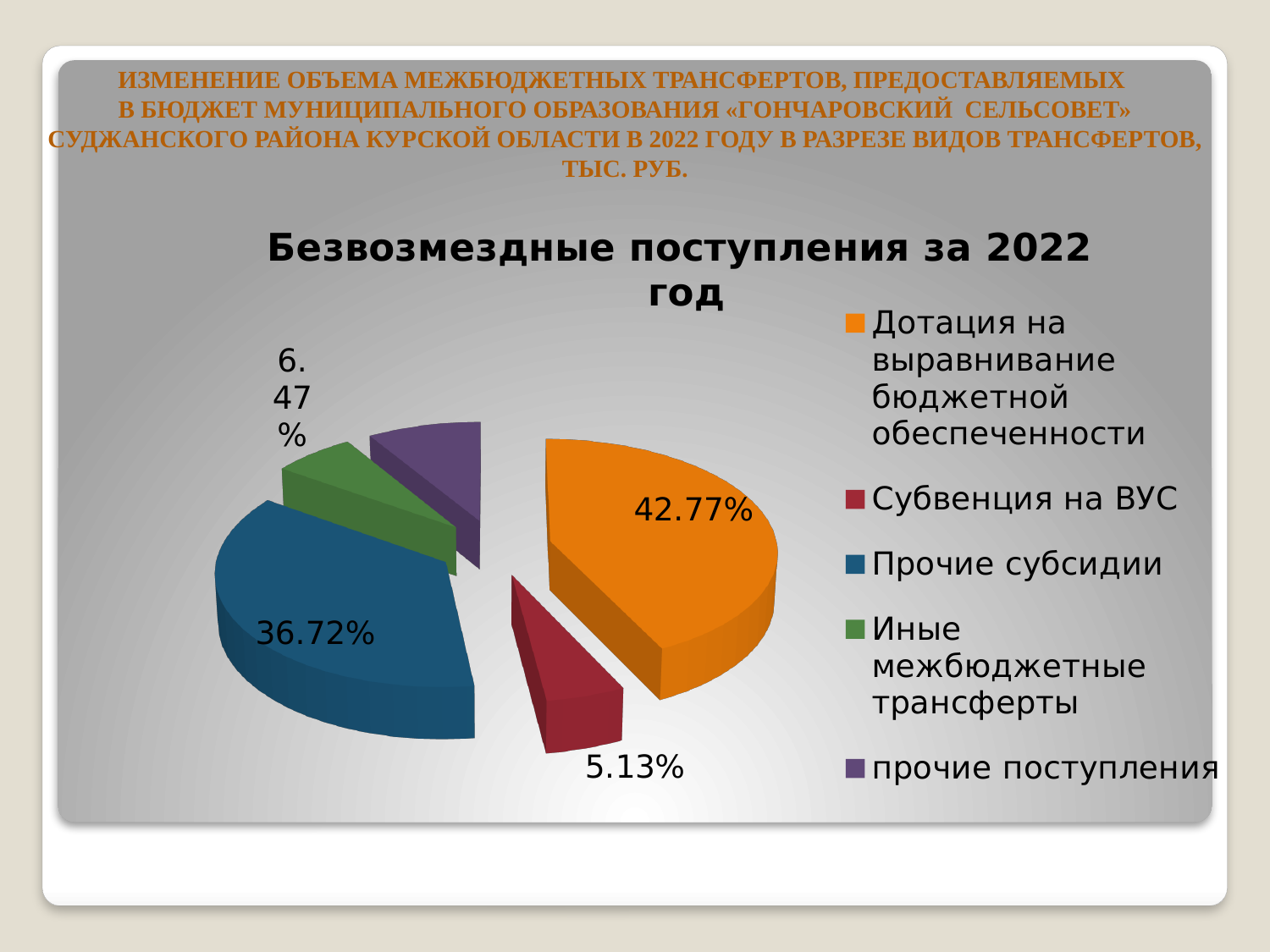

# Изменение объема межбюджетных трансфертов, предоставляемых в бюджет муниципального образования «Гончаровский  сельсовет» суджанского района Курской области в 2022 году в разрезе видов трансфертов, тыс. руб.

[unsupported chart]